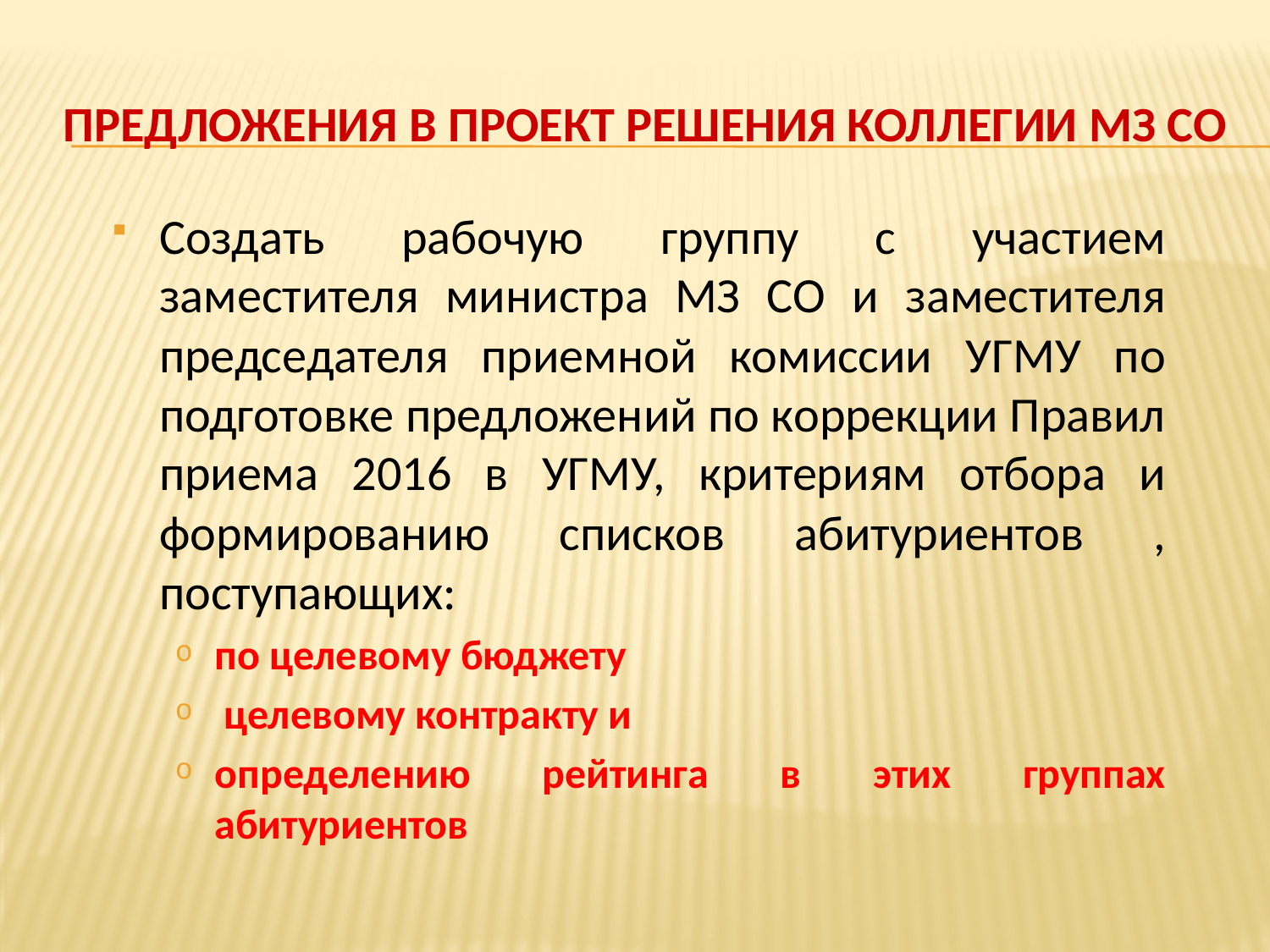

# Предложения в Проект решения Коллегии МЗ СО
Создать рабочую группу с участием заместителя министра МЗ СО и заместителя председателя приемной комиссии УГМУ по подготовке предложений по коррекции Правил приема 2016 в УГМУ, критериям отбора и формированию списков абитуриентов , поступающих:
по целевому бюджету
 целевому контракту и
определению рейтинга в этих группах абитуриентов